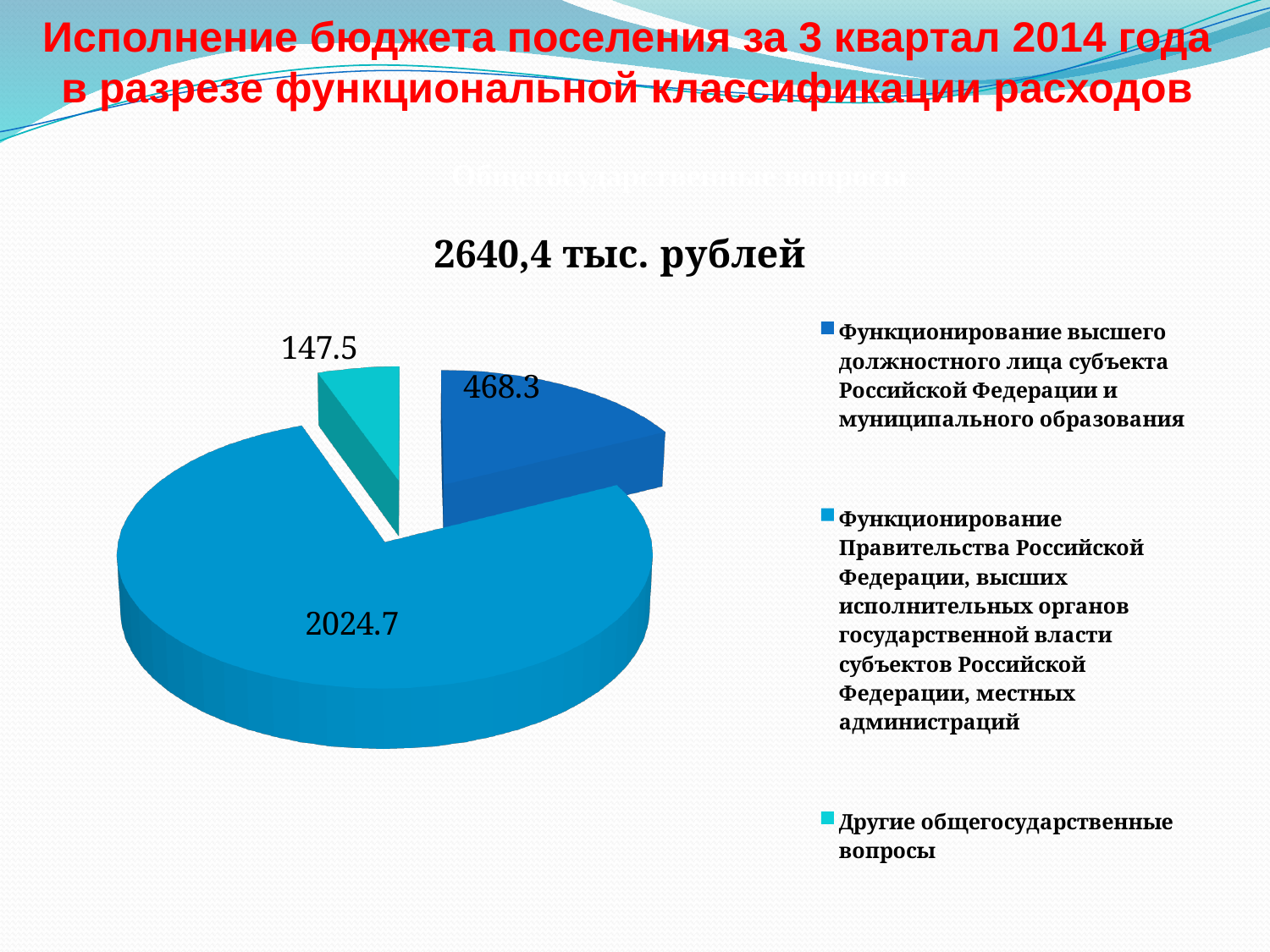

Исполнение бюджета поселения за 3 квартал 2014 года в разрезе функциональной классификации расходов
Общегосударственные вопросы

[unsupported chart]